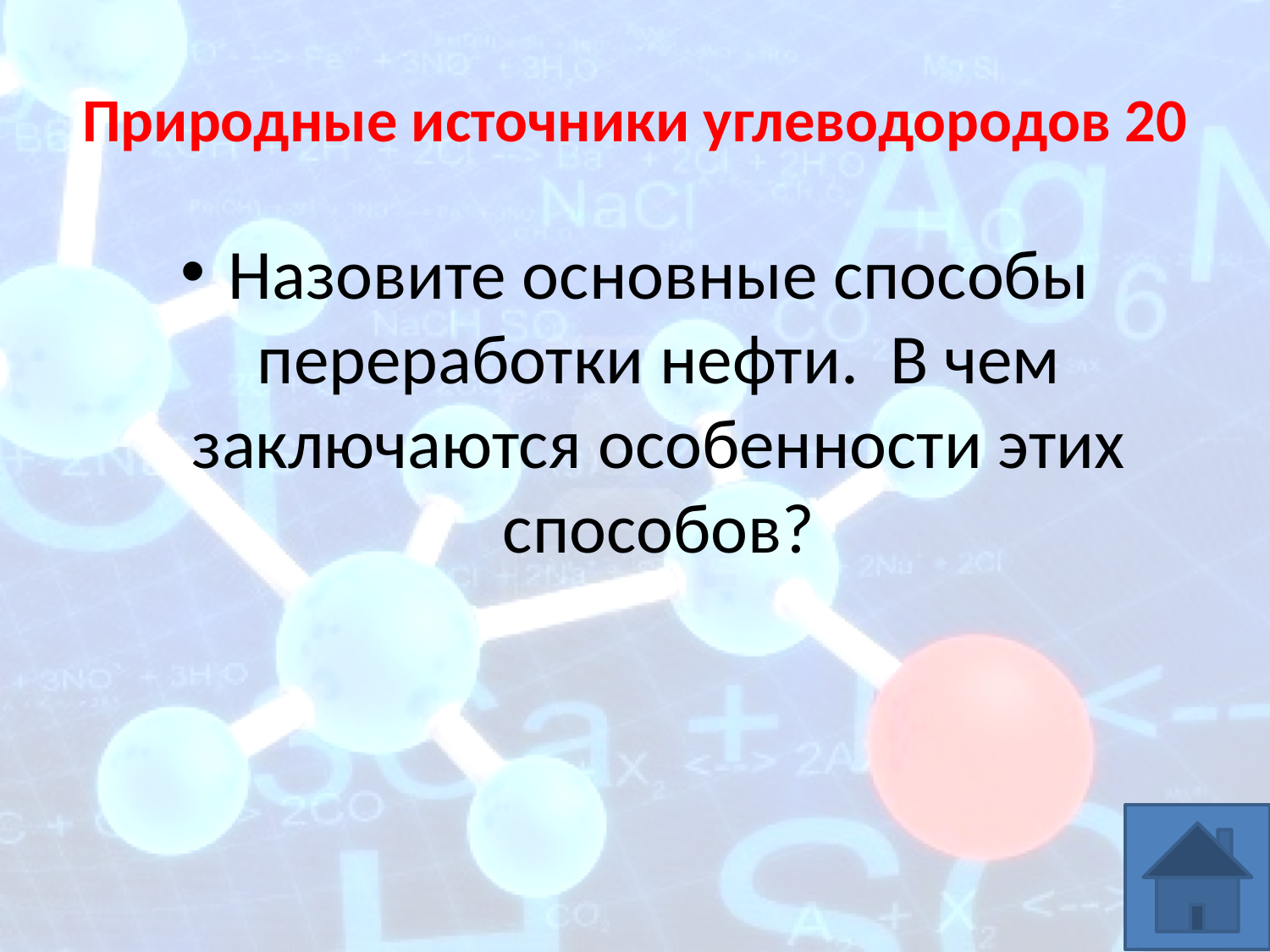

# Природные источники углеводородов 20
Назовите основные способы переработки нефти.  В чем заключаются особенности этих способов?